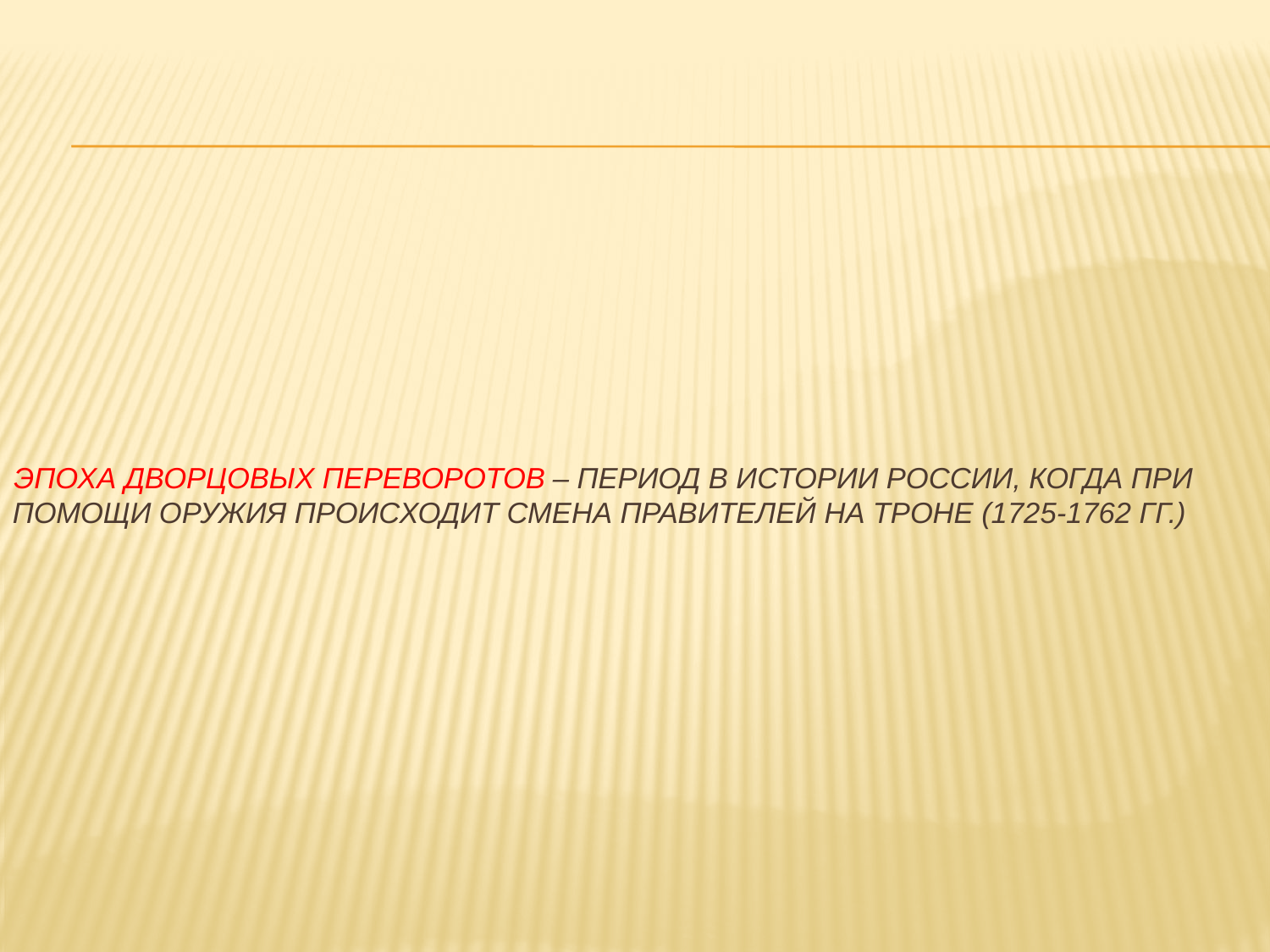

# Эпоха Дворцовых переворотов – период в истории России, когда при помощи оружия происходит смена правителей на троне (1725-1762 гг.)